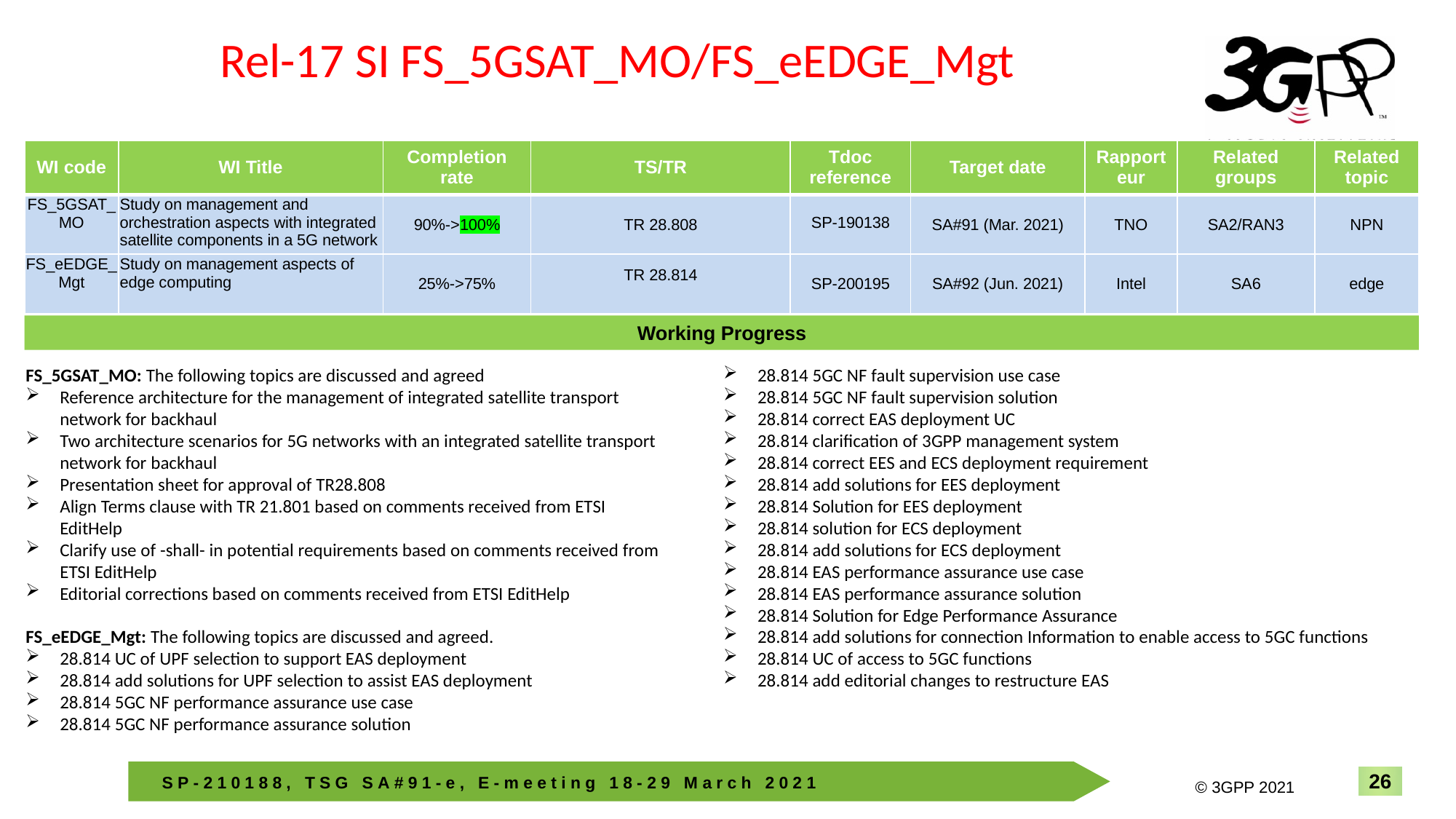

Rel-17 SI FS_5GSAT_MO/FS_eEDGE_Mgt
| WI code | WI Title | Completion rate | TS/TR | Tdoc reference | Target date | Rapporteur | Related groups | Related topic |
| --- | --- | --- | --- | --- | --- | --- | --- | --- |
| FS\_5GSAT\_MO | Study on management and orchestration aspects with integrated satellite components in a 5G network | 90%->100% | TR 28.808 | SP-190138 | SA#91 (Mar. 2021) | TNO | SA2/RAN3 | NPN |
| FS\_eEDGE\_Mgt | Study on management aspects of edge computing | 25%->75% | TR 28.814 | SP-200195 | SA#92 (Jun. 2021) | Intel | SA6 | edge |
Working Progress
FS_5GSAT_MO: The following topics are discussed and agreed
Reference architecture for the management of integrated satellite transport network for backhaul
Two architecture scenarios for 5G networks with an integrated satellite transport network for backhaul
Presentation sheet for approval of TR28.808
Align Terms clause with TR 21.801 based on comments received from ETSI EditHelp
Clarify use of -shall- in potential requirements based on comments received from ETSI EditHelp
Editorial corrections based on comments received from ETSI EditHelp

FS_eEDGE_Mgt: The following topics are discussed and agreed.
28.814 UC of UPF selection to support EAS deployment
28.814 add solutions for UPF selection to assist EAS deployment
28.814 5GC NF performance assurance use case
28.814 5GC NF performance assurance solution

28.814 5GC NF fault supervision use case
28.814 5GC NF fault supervision solution
28.814 correct EAS deployment UC
28.814 clarification of 3GPP management system
28.814 correct EES and ECS deployment requirement
28.814 add solutions for EES deployment
28.814 Solution for EES deployment
28.814 solution for ECS deployment
28.814 add solutions for ECS deployment
28.814 EAS performance assurance use case
28.814 EAS performance assurance solution
28.814 Solution for Edge Performance Assurance
28.814 add solutions for connection Information to enable access to 5GC functions
28.814 UC of access to 5GC functions
28.814 add editorial changes to restructure EAS